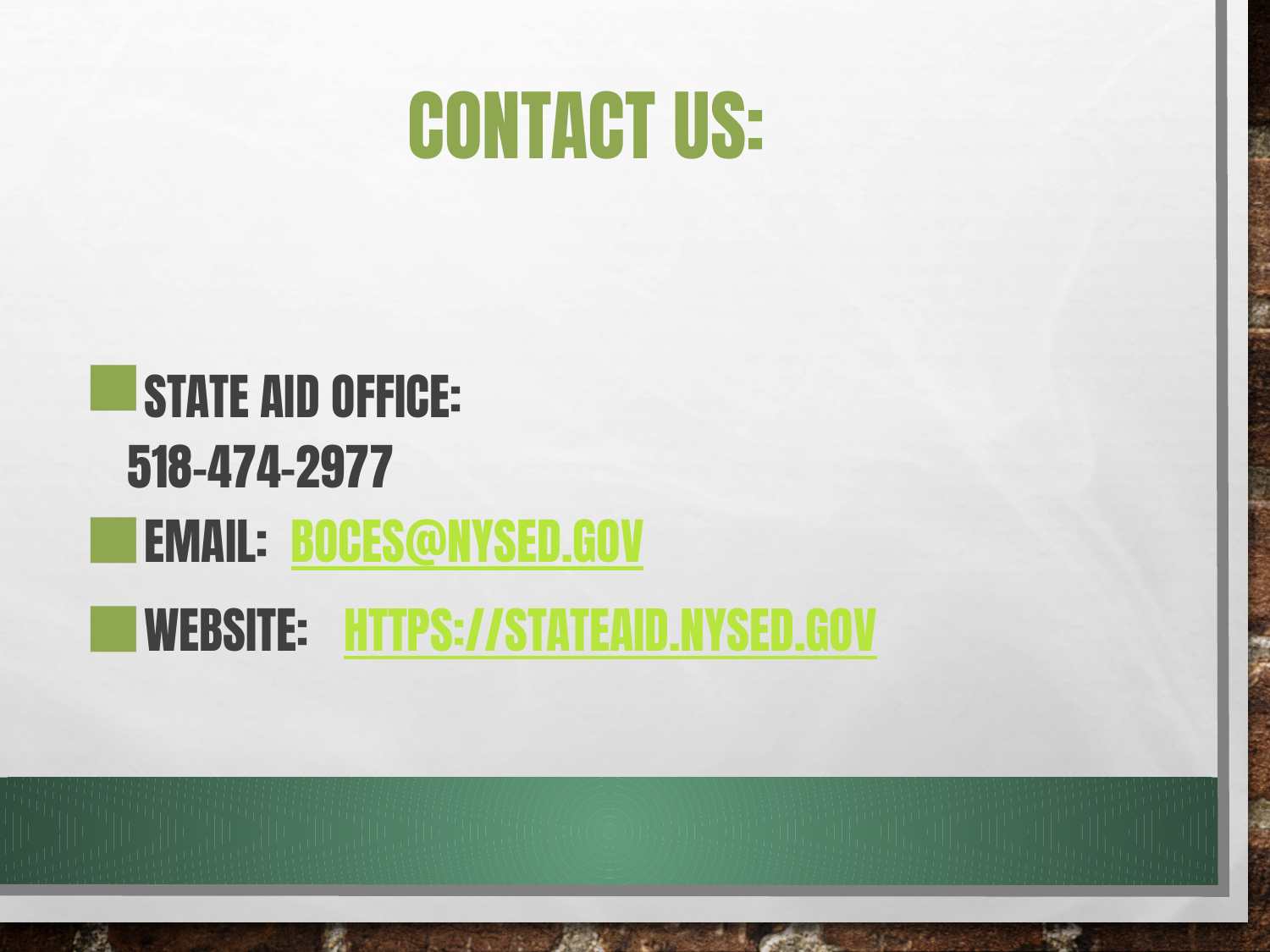

# Contact us:
State Aid Office:
	 518-474-2977
Email:  BOCES@NYSED.GOV
Website:   https://stateaid.nysed.gov